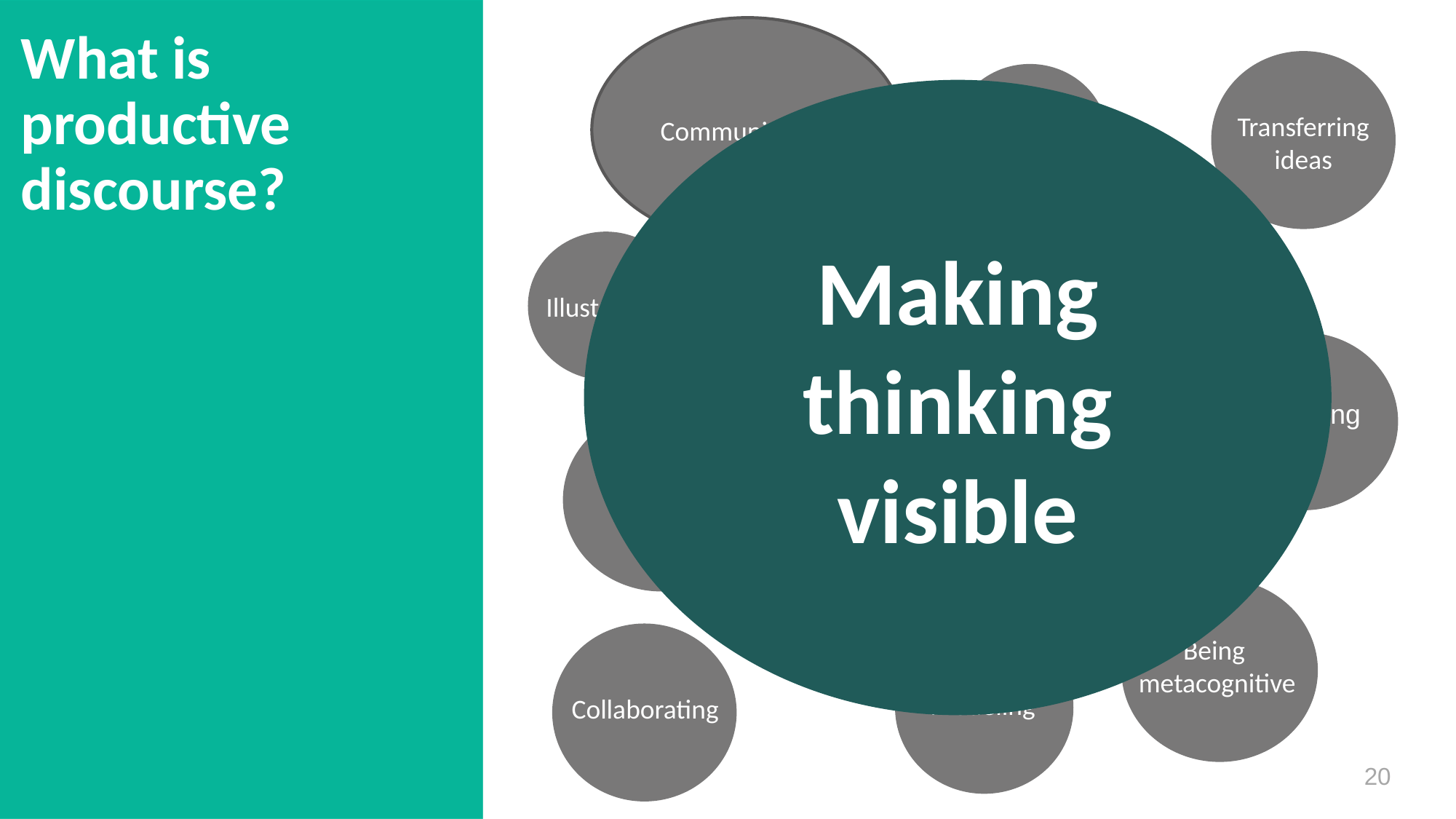

# What is productive discourse?
Communicating

Transferring
ideas

Writing
Making thinking visible

Illustrating

Speaking

Listening

Being
metacognitive

Modeling

Collaborating
20